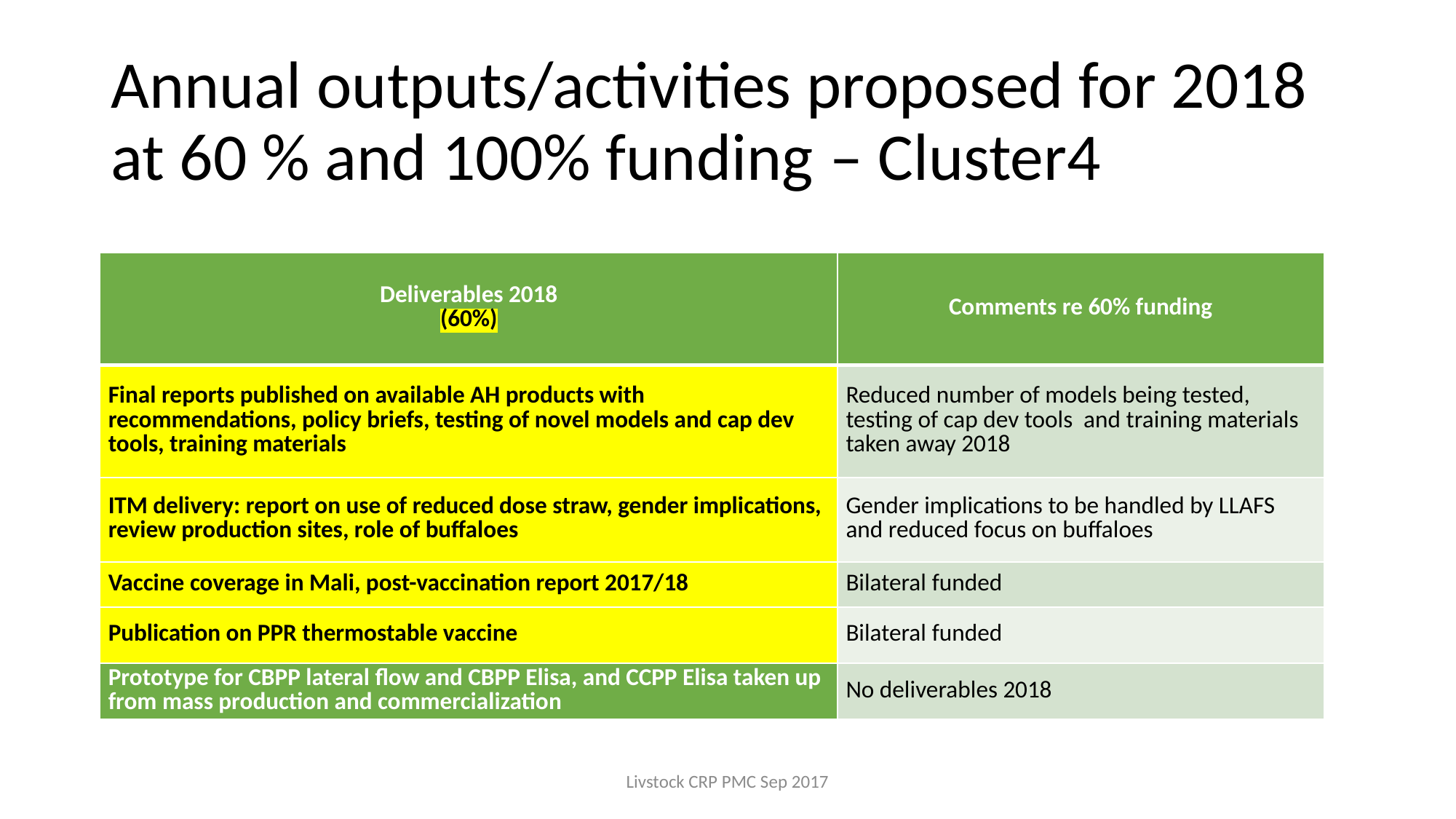

# Annual outputs/activities proposed for 2018 at 60 % and 100% funding – Cluster4

| Deliverables 2018 (60%) | Comments re 60% funding |
| --- | --- |
| Final reports published on available AH products with recommendations, policy briefs, testing of novel models and cap dev tools, training materials | Reduced number of models being tested, testing of cap dev tools and training materials taken away 2018 |
| ITM delivery: report on use of reduced dose straw, gender implications, review production sites, role of buffaloes | Gender implications to be handled by LLAFS and reduced focus on buffaloes |
| Vaccine coverage in Mali, post-vaccination report 2017/18 | Bilateral funded |
| Publication on PPR thermostable vaccine | Bilateral funded |
| Prototype for CBPP lateral flow and CBPP Elisa, and CCPP Elisa taken up from mass production and commercialization | No deliverables 2018 |
Livstock CRP PMC Sep 2017